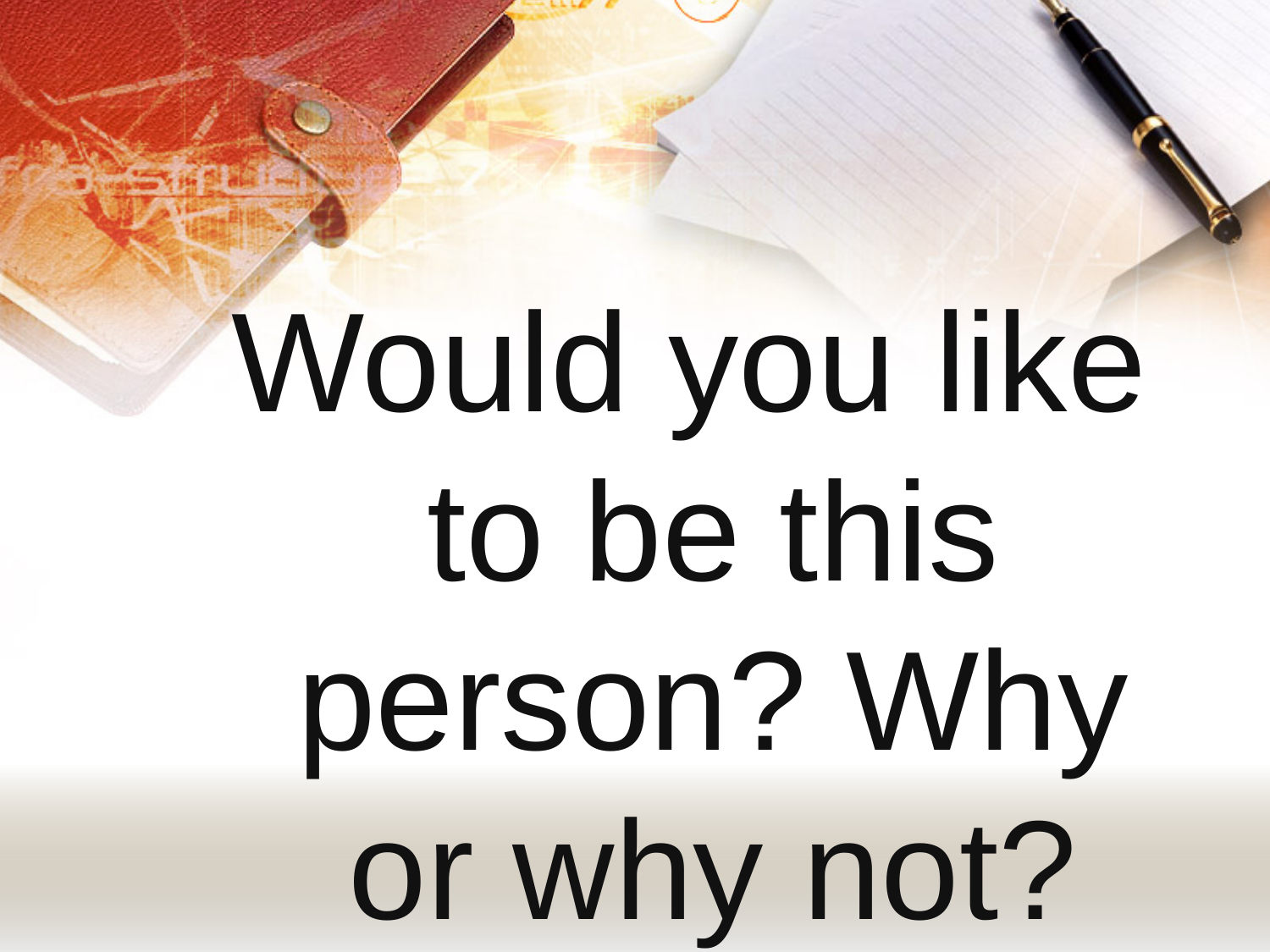

Would you like to be this person? Why or why not?